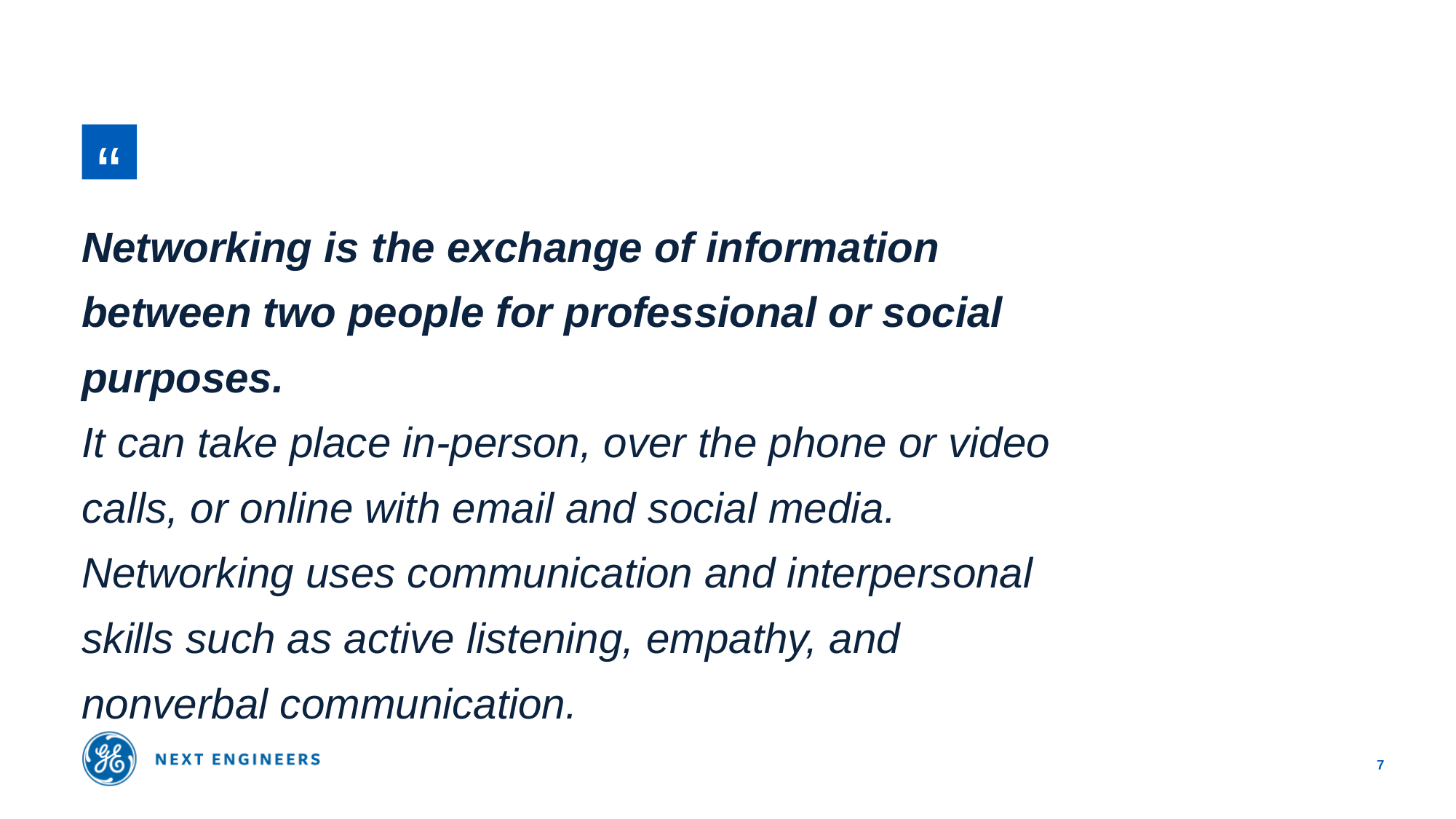

Networking is the exchange of information between two people for professional or social purposes.
It can take place in-person, over the phone or video calls, or online with email and social media. Networking uses communication and interpersonal skills such as active listening, empathy, and nonverbal communication.
7